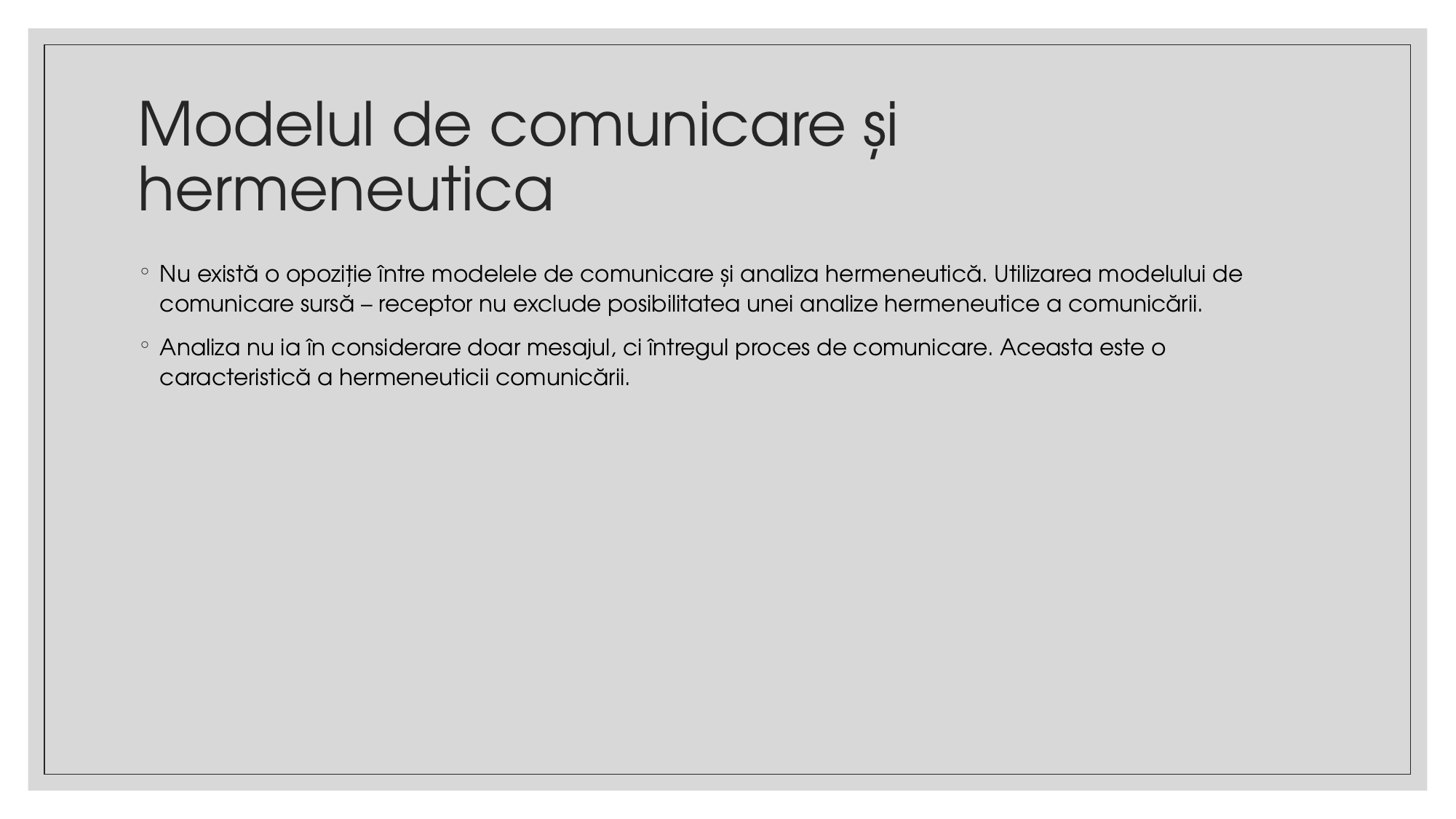

# Modelul de comunicare și hermeneutica
Nu există o opoziție între modelele de comunicare și analiza hermeneutică. Utilizarea modelului de comunicare sursă – receptor nu exclude posibilitatea unei analize hermeneutice a comunicării.
Analiza nu ia în considerare doar mesajul, ci întregul proces de comunicare. Aceasta este o caracteristică a hermeneuticii comunicării.